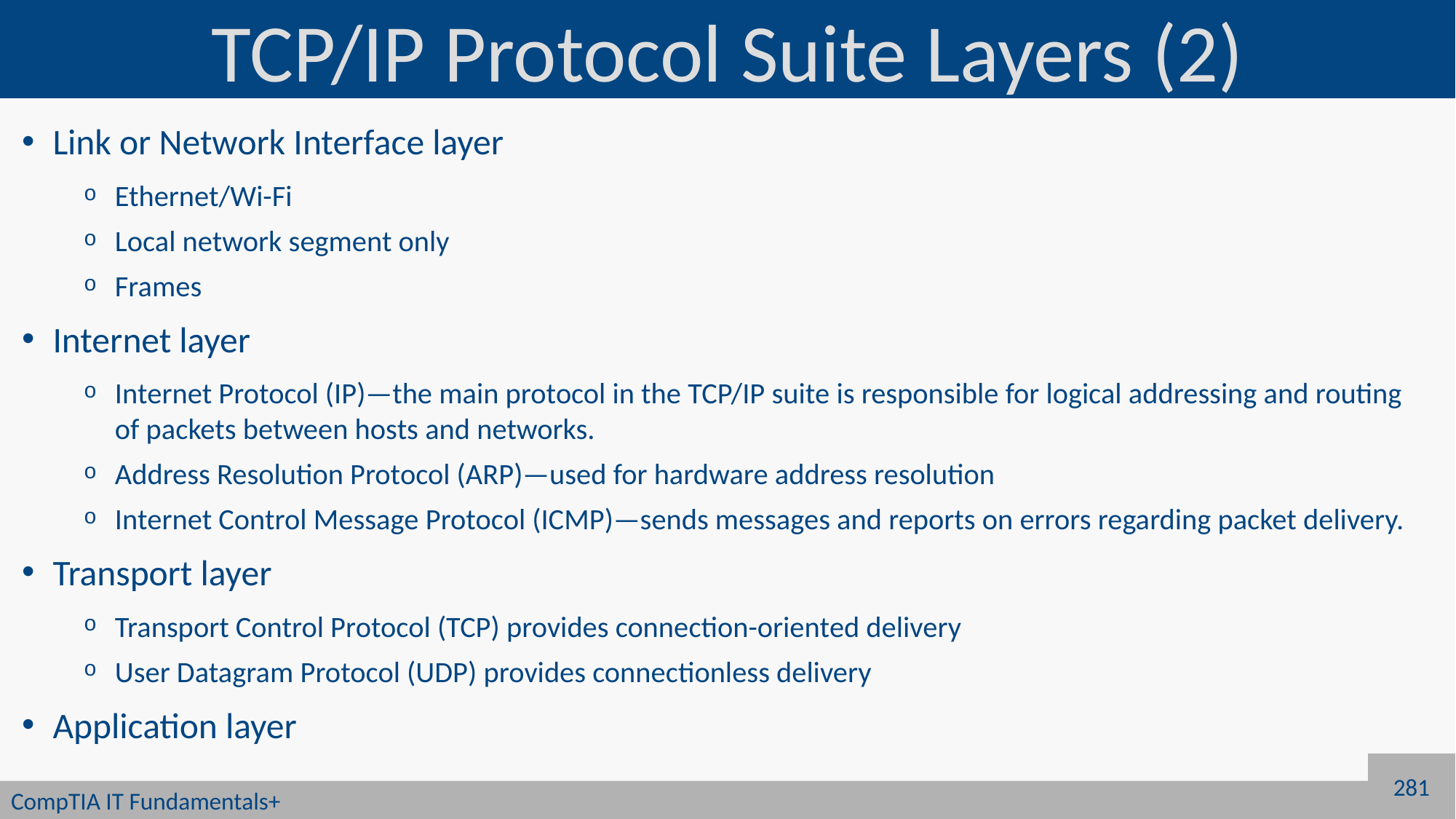

# TCP/IP Protocol Suite Layers (2)
Link or Network Interface layer
Ethernet/Wi-Fi
Local network segment only
Frames
Internet layer
Internet Protocol (IP)—the main protocol in the TCP/IP suite is responsible for logical addressing and routing of packets between hosts and networks.
Address Resolution Protocol (ARP)—used for hardware address resolution
Internet Control Message Protocol (ICMP)—sends messages and reports on errors regarding packet delivery.
Transport layer
Transport Control Protocol (TCP) provides connection-oriented delivery
User Datagram Protocol (UDP) provides connectionless delivery
Application layer
281
CompTIA IT Fundamentals+